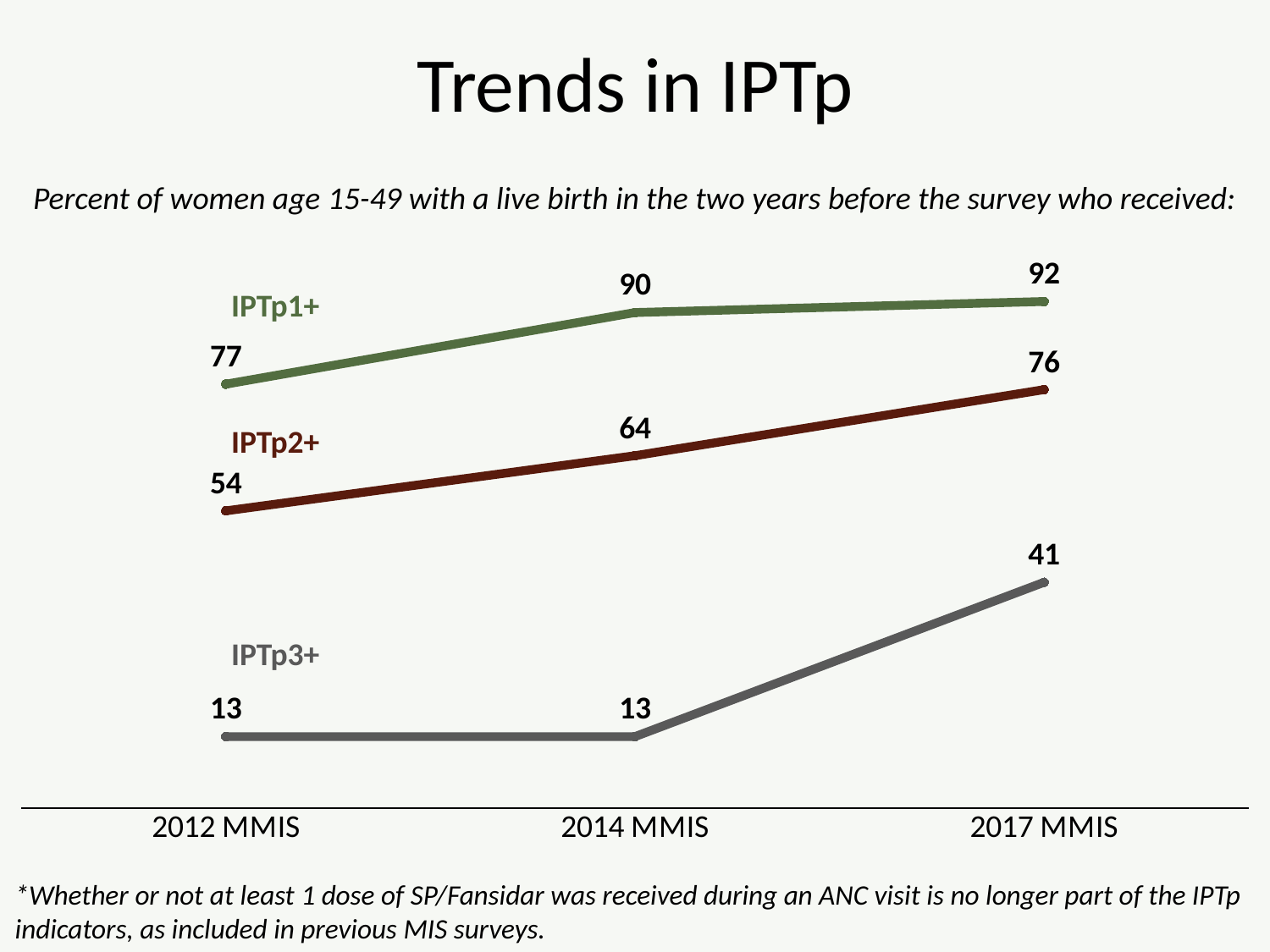

# Trends in IPTp
Percent of women age 15-49 with a live birth in the two years before the survey who received:

### Chart

| Category | IPTp3+ | IPTp2+ | IPTp1+ |
|---|---|---|---|
| 2012 MMIS | 13.0 | 54.0 | 77.0 |
| 2014 MMIS | 13.0 | 64.0 | 90.0 |
| 2017 MMIS | 41.0 | 76.0 | 92.0 |
IPTp1+
IPTp2+
IPTp3+
*Whether or not at least 1 dose of SP/Fansidar was received during an ANC visit is no longer part of the IPTp indicators, as included in previous MIS surveys.